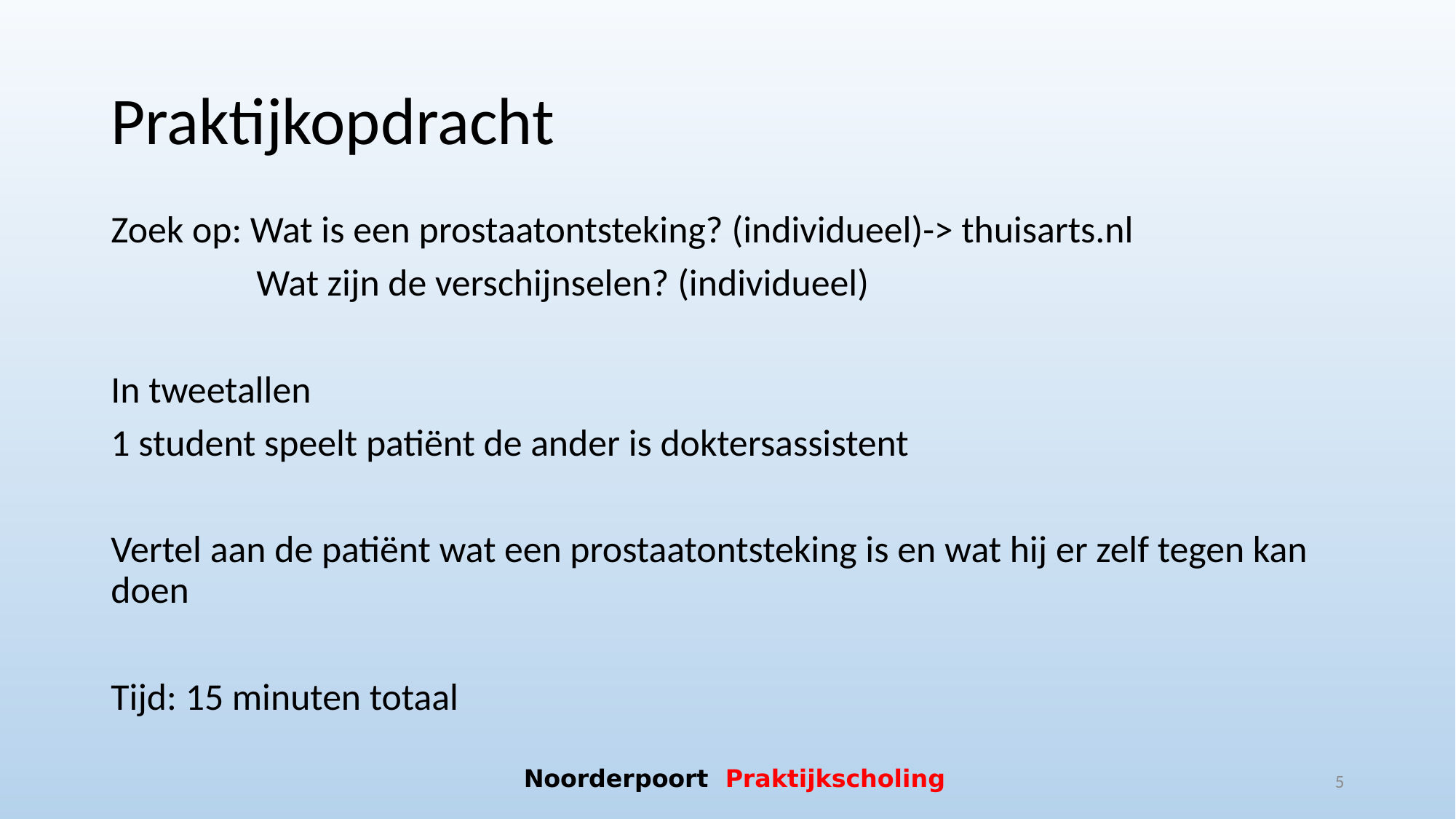

# Praktijkopdracht
Zoek op: Wat is een prostaatontsteking? (individueel)-> thuisarts.nl
                 Wat zijn de verschijnselen? (individueel)

In tweetallen
1 student speelt patiënt de ander is doktersassistent

Vertel aan de patiënt wat een prostaatontsteking is en wat hij er zelf tegen kan doen

Tijd: 15 minuten totaal

Noorderpoort  Praktijkscholing
5